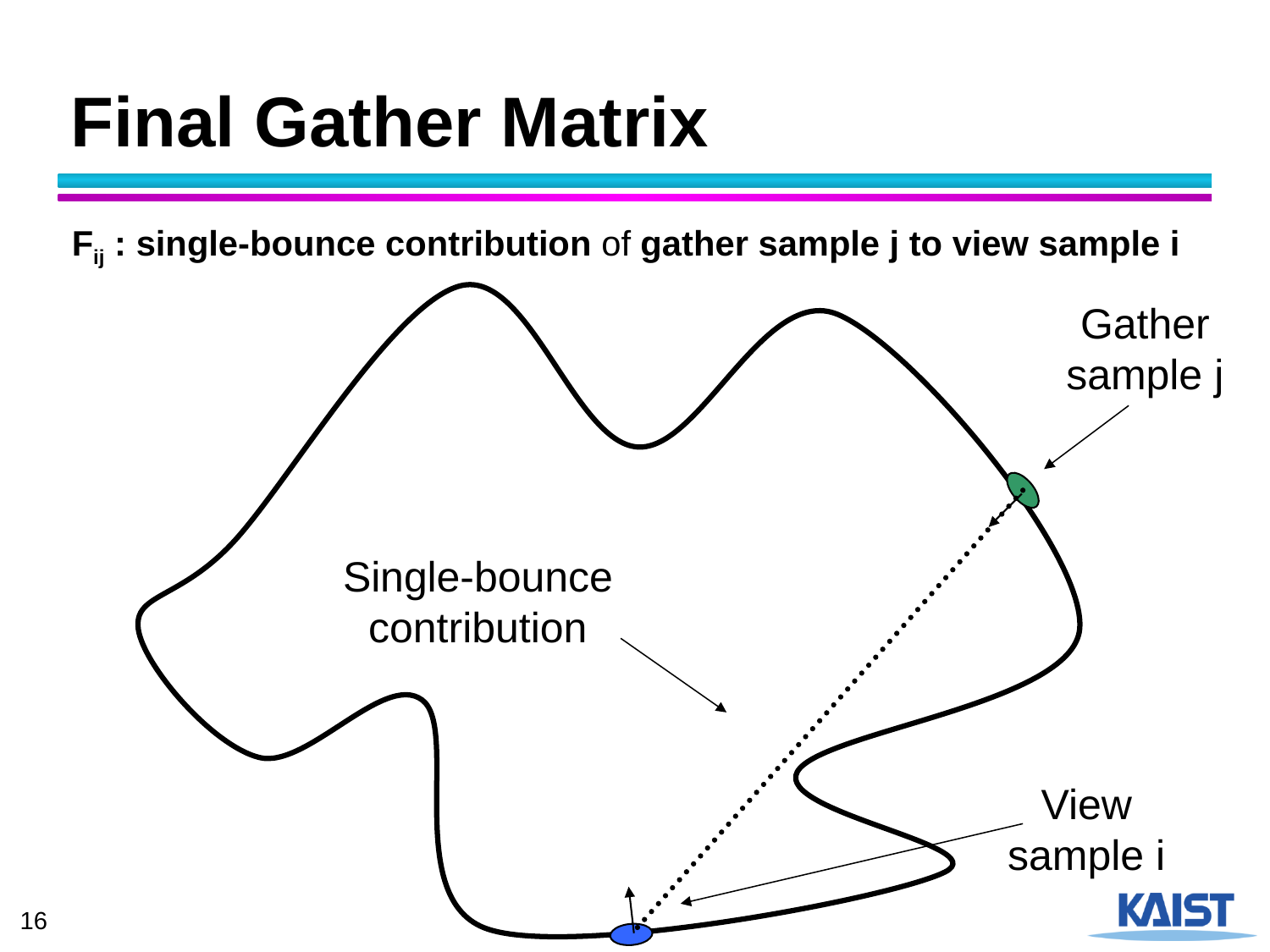

# Final Gather Matrix
Fij : single-bounce contribution of gather sample j to view sample i

Gather sample j

Single-bounce contribution

View sample i